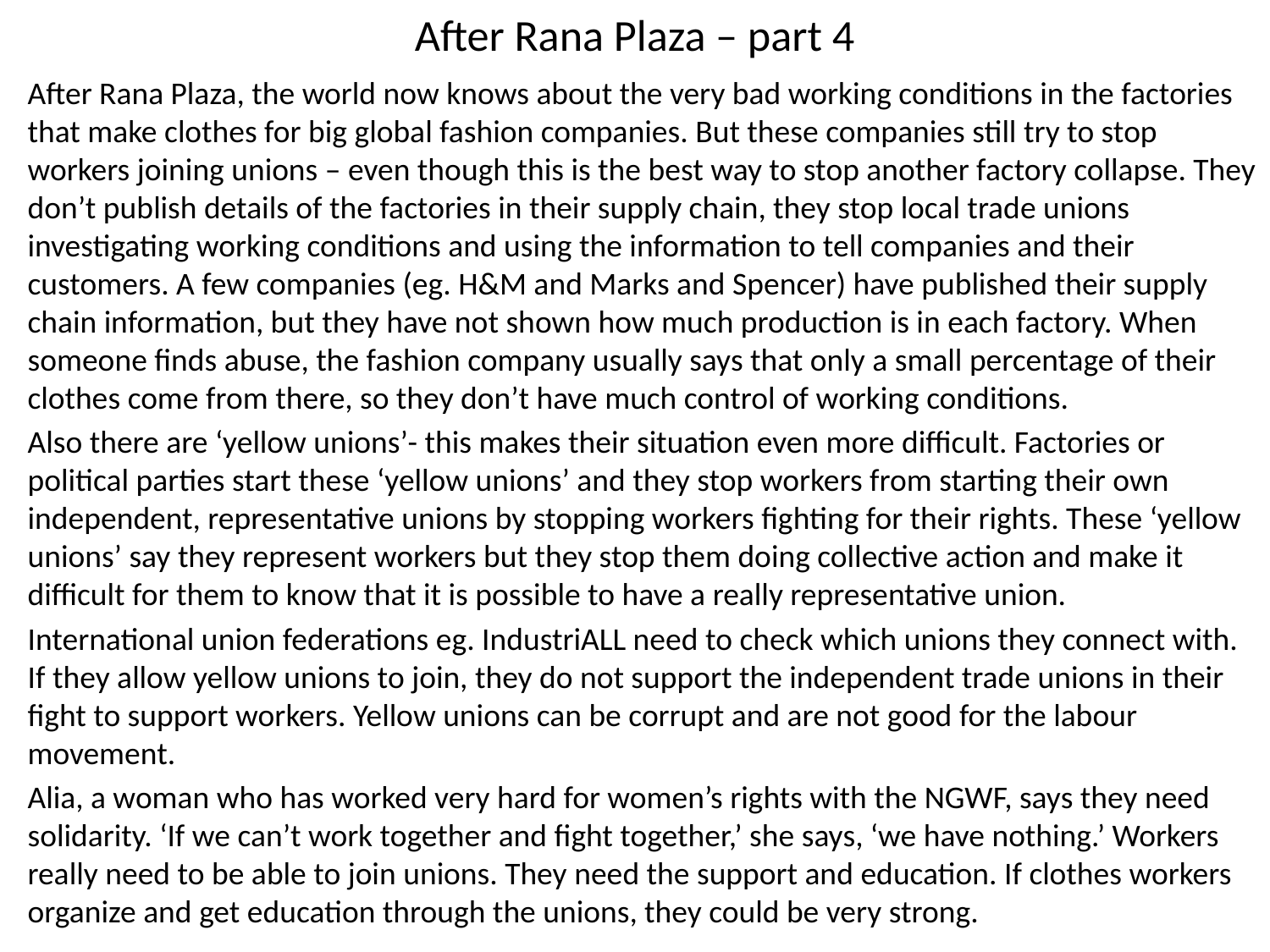

# After Rana Plaza – part 4
After Rana Plaza, the world now knows about the very bad working conditions in the factories that make clothes for big global fashion companies. But these companies still try to stop workers joining unions – even though this is the best way to stop another factory collapse. They don’t publish details of the factories in their supply chain, they stop local trade unions investigating working conditions and using the information to tell companies and their customers. A few companies (eg. H&M and Marks and Spencer) have published their supply chain information, but they have not shown how much production is in each factory. When someone finds abuse, the fashion company usually says that only a small percentage of their clothes come from there, so they don’t have much control of working conditions.
Also there are ‘yellow unions’- this makes their situation even more difficult. Factories or political parties start these ‘yellow unions’ and they stop workers from starting their own independent, representative unions by stopping workers fighting for their rights. These ‘yellow unions’ say they represent workers but they stop them doing collective action and make it difficult for them to know that it is possible to have a really representative union.
International union federations eg. IndustriALL need to check which unions they connect with. If they allow yellow unions to join, they do not support the independent trade unions in their fight to support workers. Yellow unions can be corrupt and are not good for the labour movement.
Alia, a woman who has worked very hard for women’s rights with the NGWF, says they need solidarity. ‘If we can’t work together and fight together,’ she says, ‘we have nothing.’ Workers really need to be able to join unions. They need the support and education. If clothes workers organize and get education through the unions, they could be very strong.